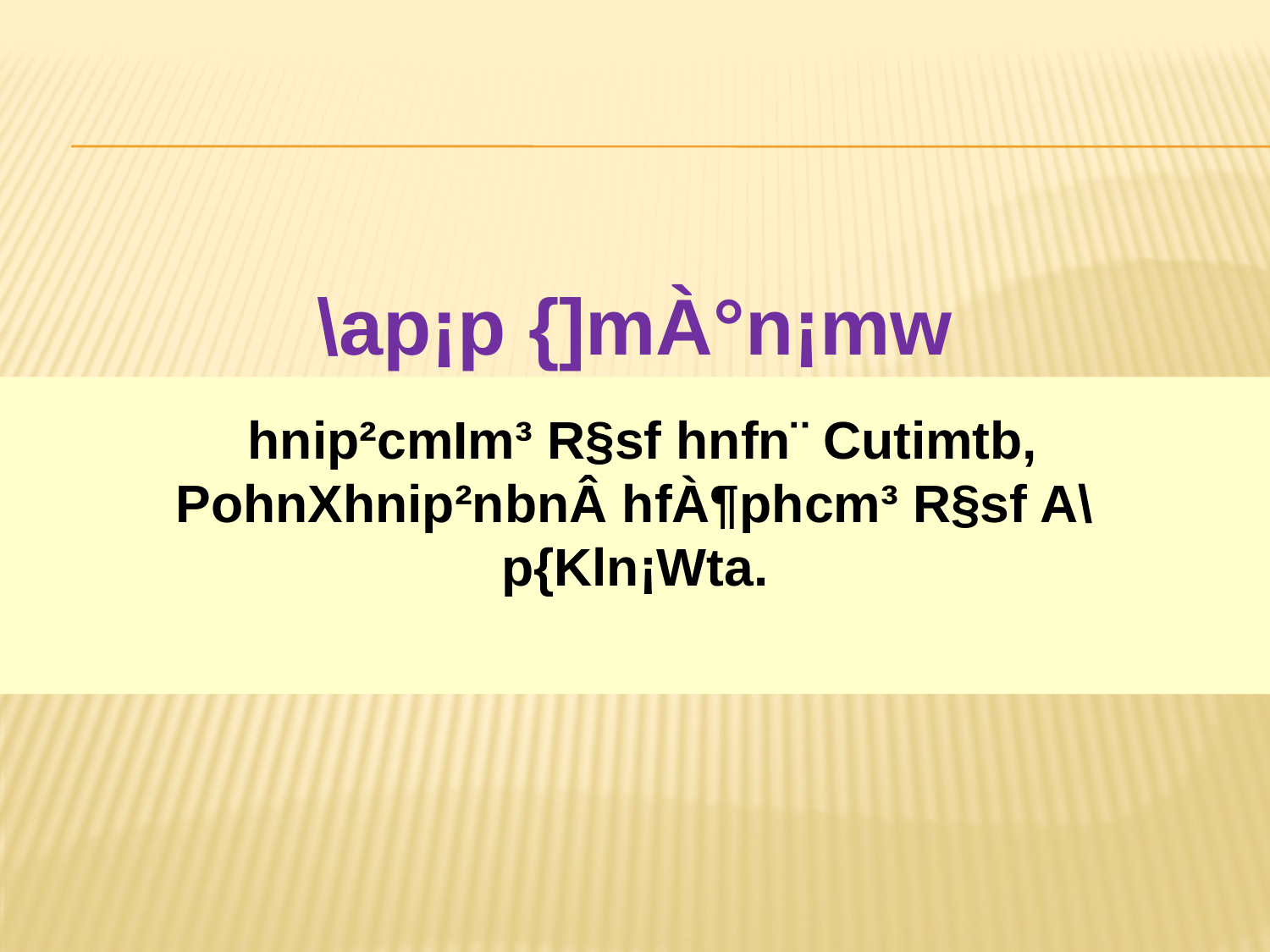

\ap¡p {]mÀ°n¡mw

 hnip²cmIm³ R§sf hnfn¨ Cutimtb, PohnXhnip²nbnÂ hfÀ¶phcm³ R§sf A\p{Kln¡Wta.